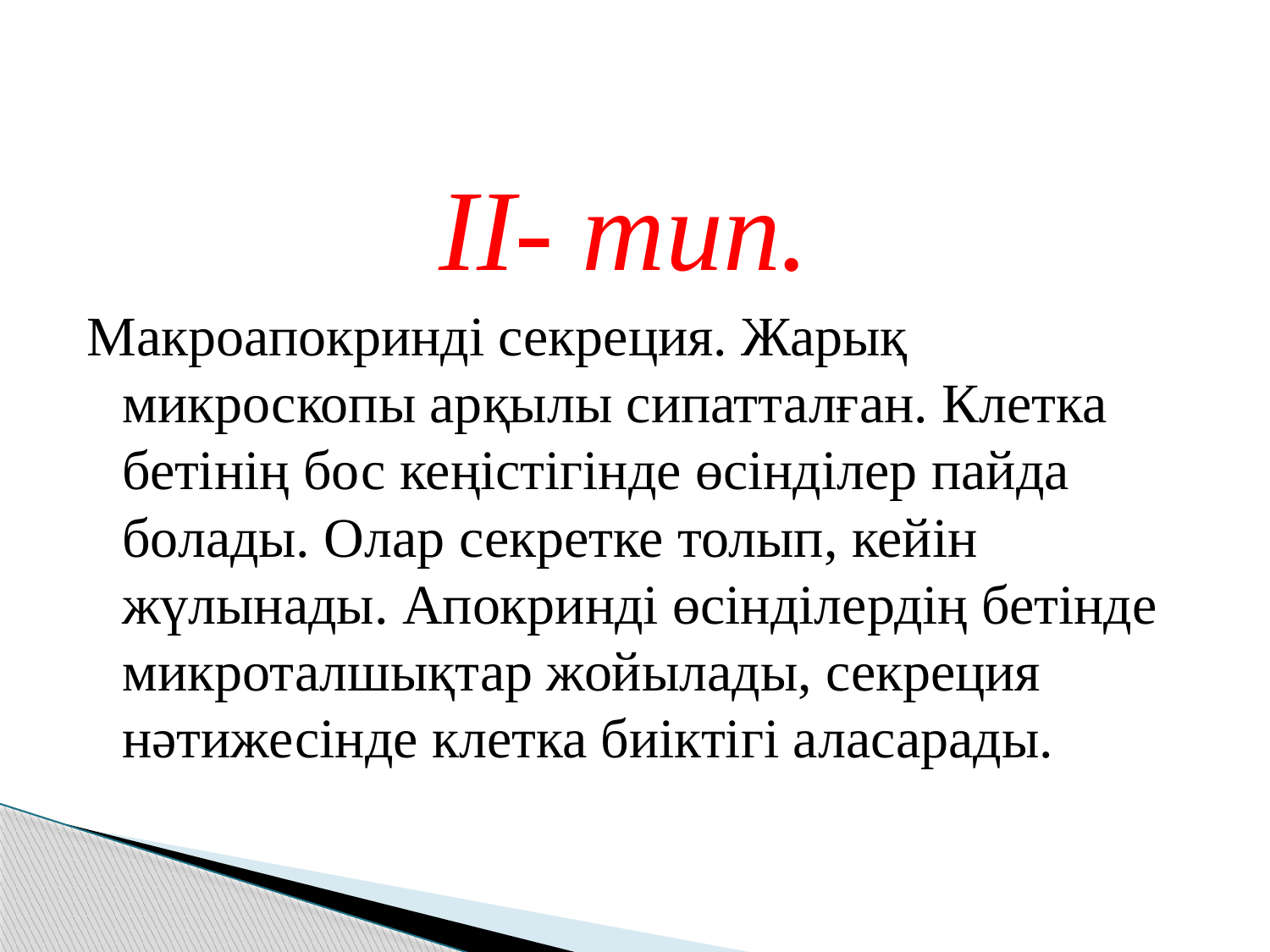

II- тип.
Макроапокринді секреция. Жарық микроскопы арқылы сипатталған. Клетка бетінің бос кеңістігінде өсінділер пайда болады. Олар секретке толып, кейін жүлынады. Апокринді өсінділердің бетінде микроталшықтар жойылады, секреция нәтижесінде клетка биіктігі аласарады.